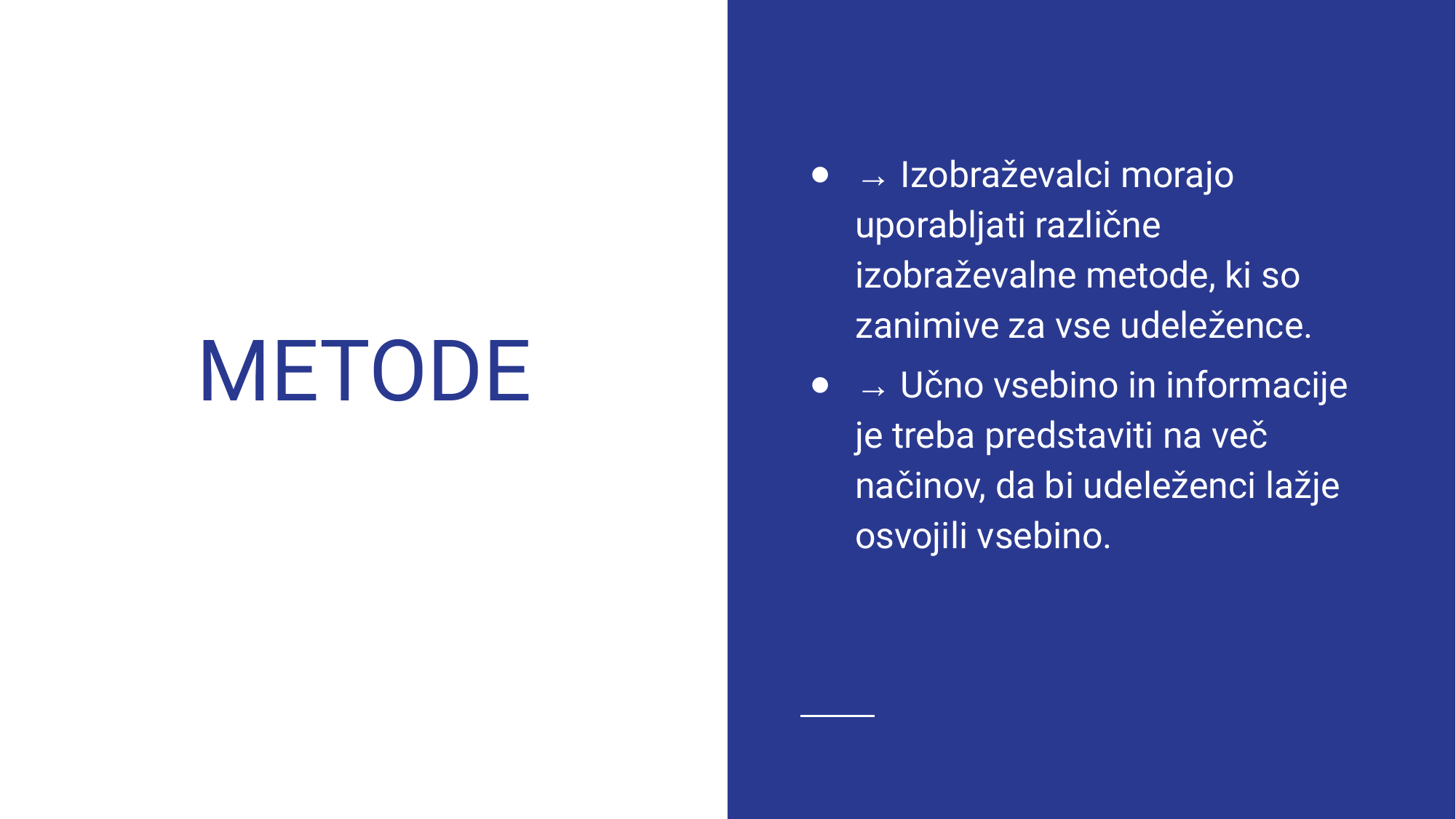

→ Izobraževalci morajo uporabljati različne izobraževalne metode, ki so zanimive za vse udeležence.
→ Učno vsebino in informacije je treba predstaviti na več načinov, da bi udeleženci lažje osvojili vsebino.

# METODE